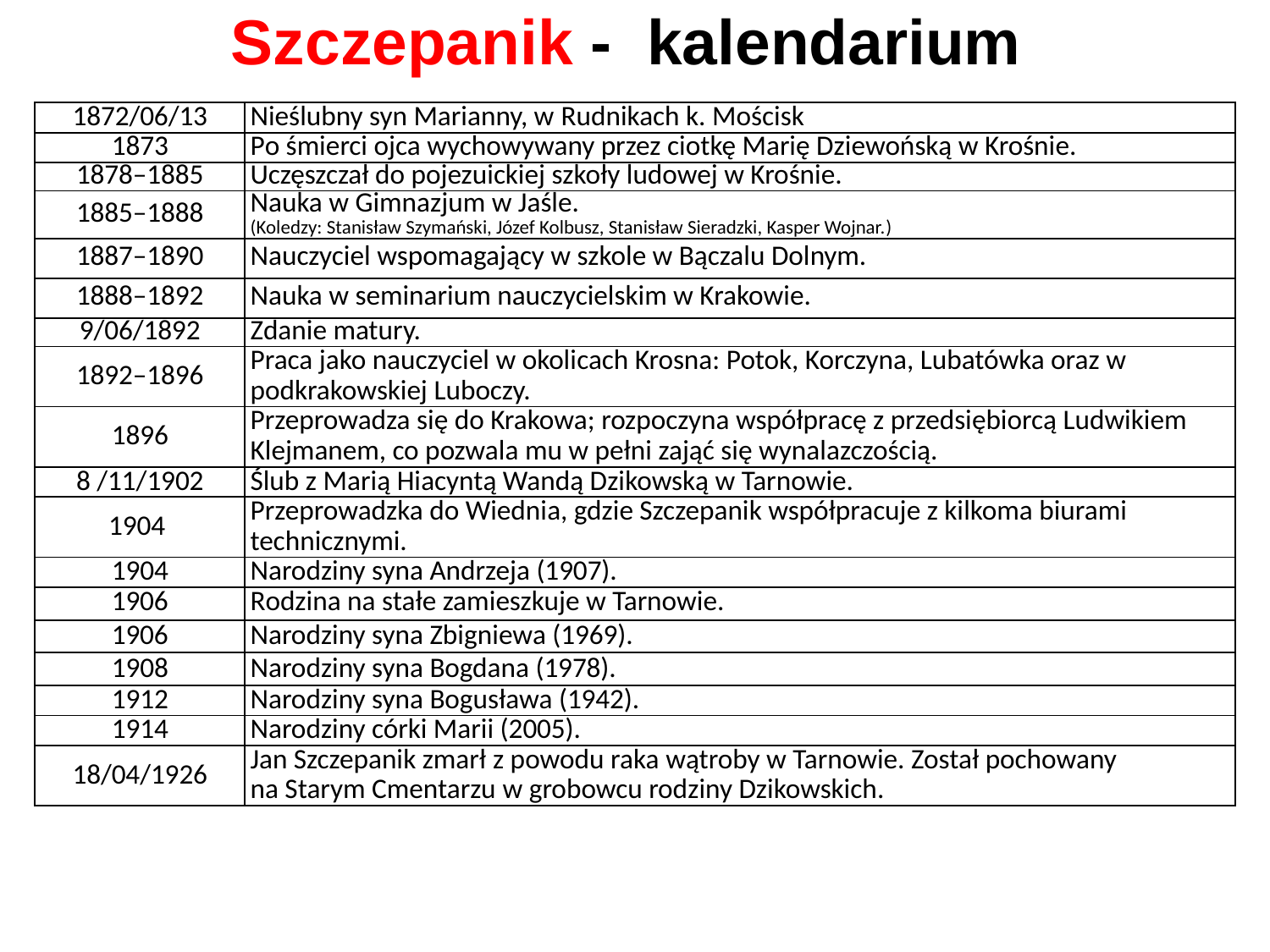

# Szczepanik -  kalendarium
| 1872/06/13 | Nieślubny syn Marianny, w Rudnikach k. Mościsk |
| --- | --- |
| 1873 | Po śmierci ojca wychowywany przez ciotkę Marię Dziewońską w Krośnie. |
| 1878–1885 | Uczęszczał do pojezuickiej szkoły ludowej w Krośnie. |
| 1885–1888 | Nauka w Gimnazjum w Jaśle. (Koledzy: Stanisław Szymański, Józef Kolbusz, Stanisław Sieradzki, Kasper Wojnar.) |
| 1887–1890 | Nauczyciel wspomagający w szkole w Bączalu Dolnym. |
| 1888–1892 | Nauka w seminarium nauczycielskim w Krakowie. |
| 9/06/1892 | Zdanie matury. |
| 1892–1896 | Praca jako nauczyciel w okolicach Krosna: Potok, Korczyna, Lubatówka oraz w podkrakowskiej Luboczy. |
| 1896 | Przeprowadza się do Krakowa; rozpoczyna współpracę z przedsiębiorcą Ludwikiem Klejmanem, co pozwala mu w pełni zająć się wynalazczością. |
| 8 /11/1902 | Ślub z Marią Hiacyntą Wandą Dzikowską w Tarnowie. |
| 1904 | Przeprowadzka do Wiednia, gdzie Szczepanik współpracuje z kilkoma biurami technicznymi. |
| 1904 | Narodziny syna Andrzeja (1907). |
| 1906 | Rodzina na stałe zamieszkuje w Tarnowie. |
| 1906 | Narodziny syna Zbigniewa (1969). |
| 1908 | Narodziny syna Bogdana (1978). |
| 1912 | Narodziny syna Bogusława (1942). |
| 1914 | Narodziny córki Marii (2005). |
| 18/04/1926 | Jan Szczepanik zmarł z powodu raka wątroby w Tarnowie. Został pochowany na Starym Cmentarzu w grobowcu rodziny Dzikowskich. |